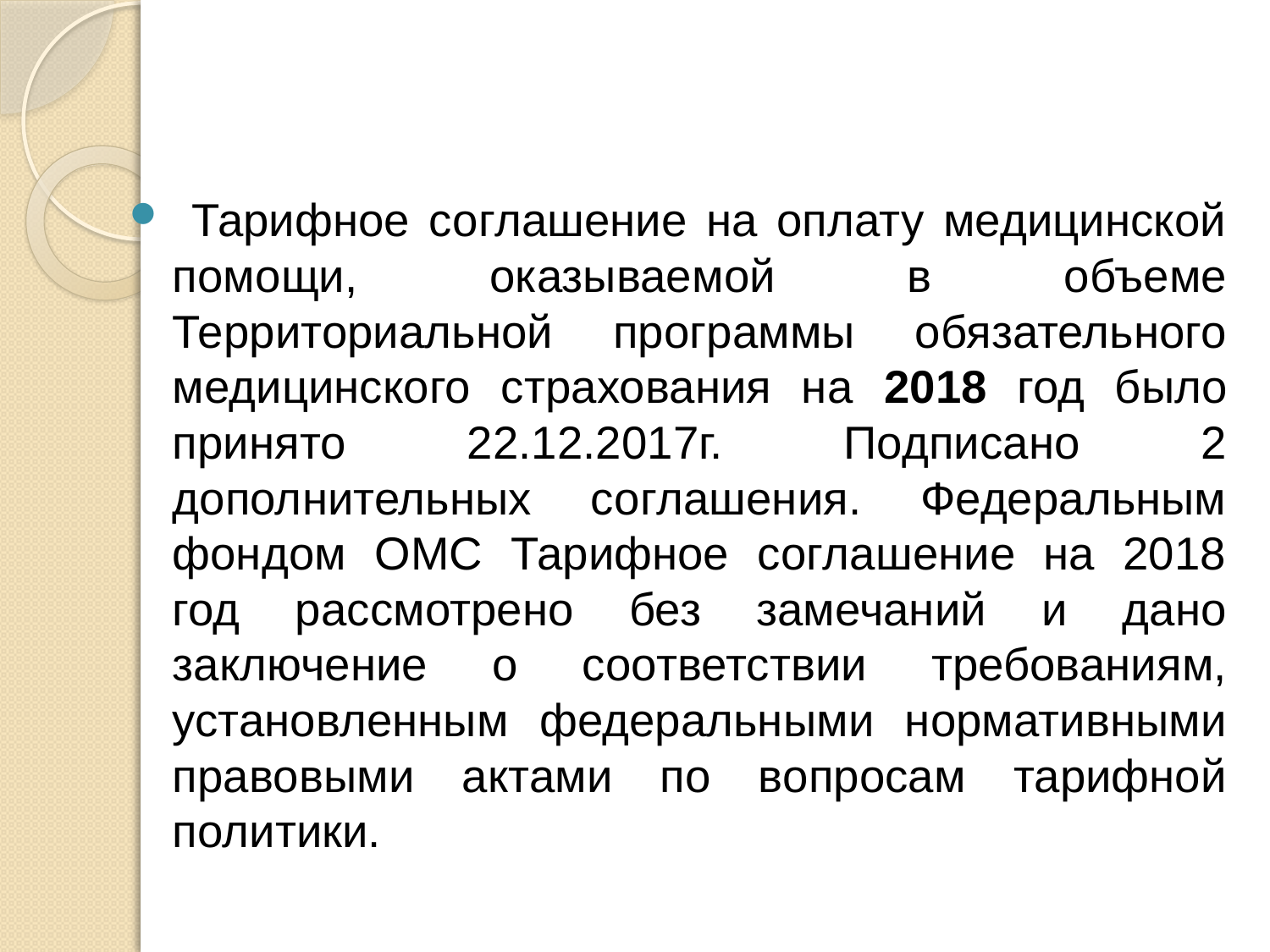

Тарифное соглашение на оплату медицинской помощи, оказываемой в объеме Территориальной программы обязательного медицинского страхования на 2018 год было принято 22.12.2017г. Подписано 2 дополнительных соглашения. Федеральным фондом ОМС Тарифное соглашение на 2018 год рассмотрено без замечаний и дано заключение о соответствии требованиям, установленным федеральными нормативными правовыми актами по вопросам тарифной политики.